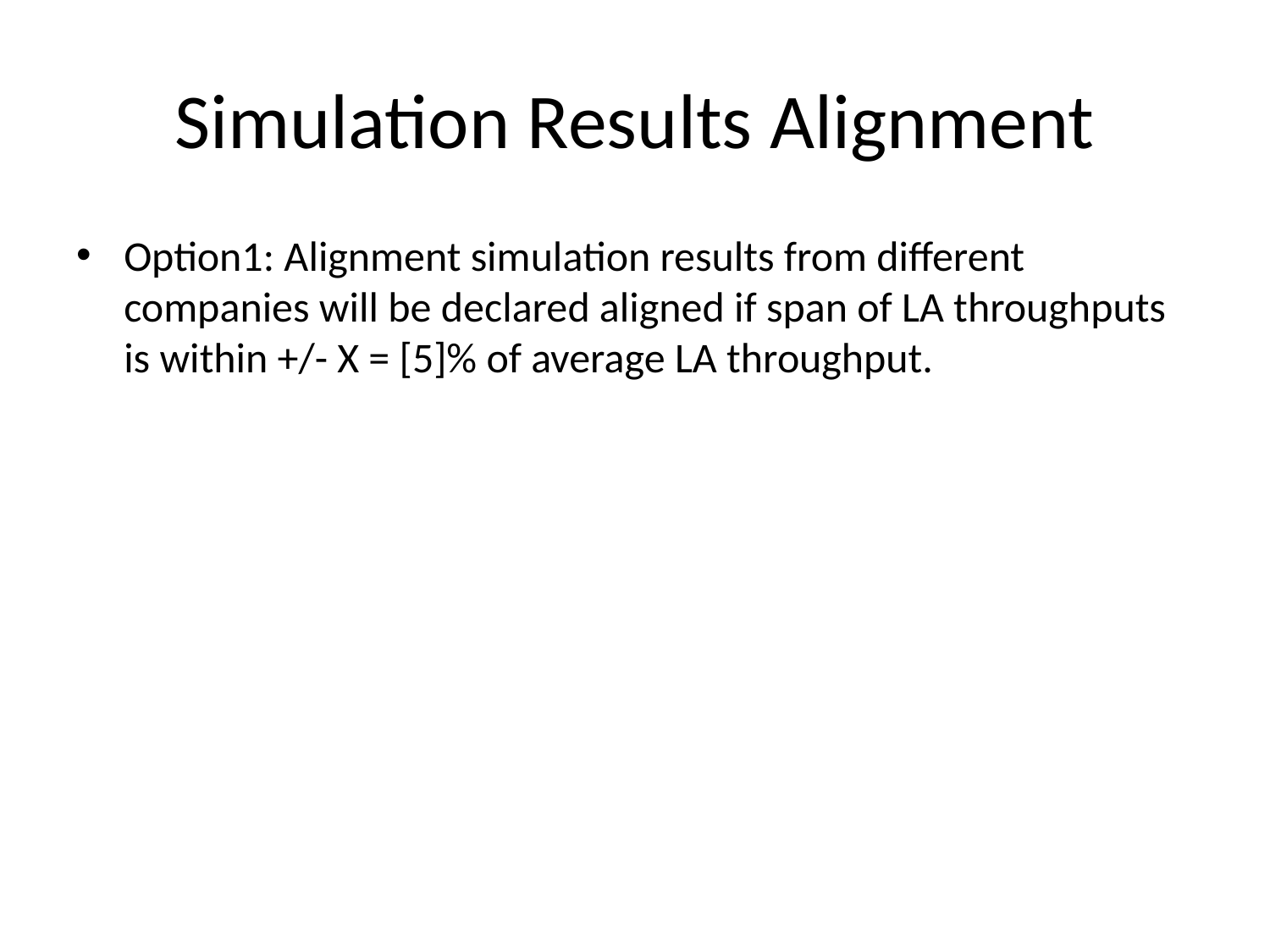

# Simulation Results Alignment
Option1: Alignment simulation results from different companies will be declared aligned if span of LA throughputs is within +/- X = [5]% of average LA throughput.